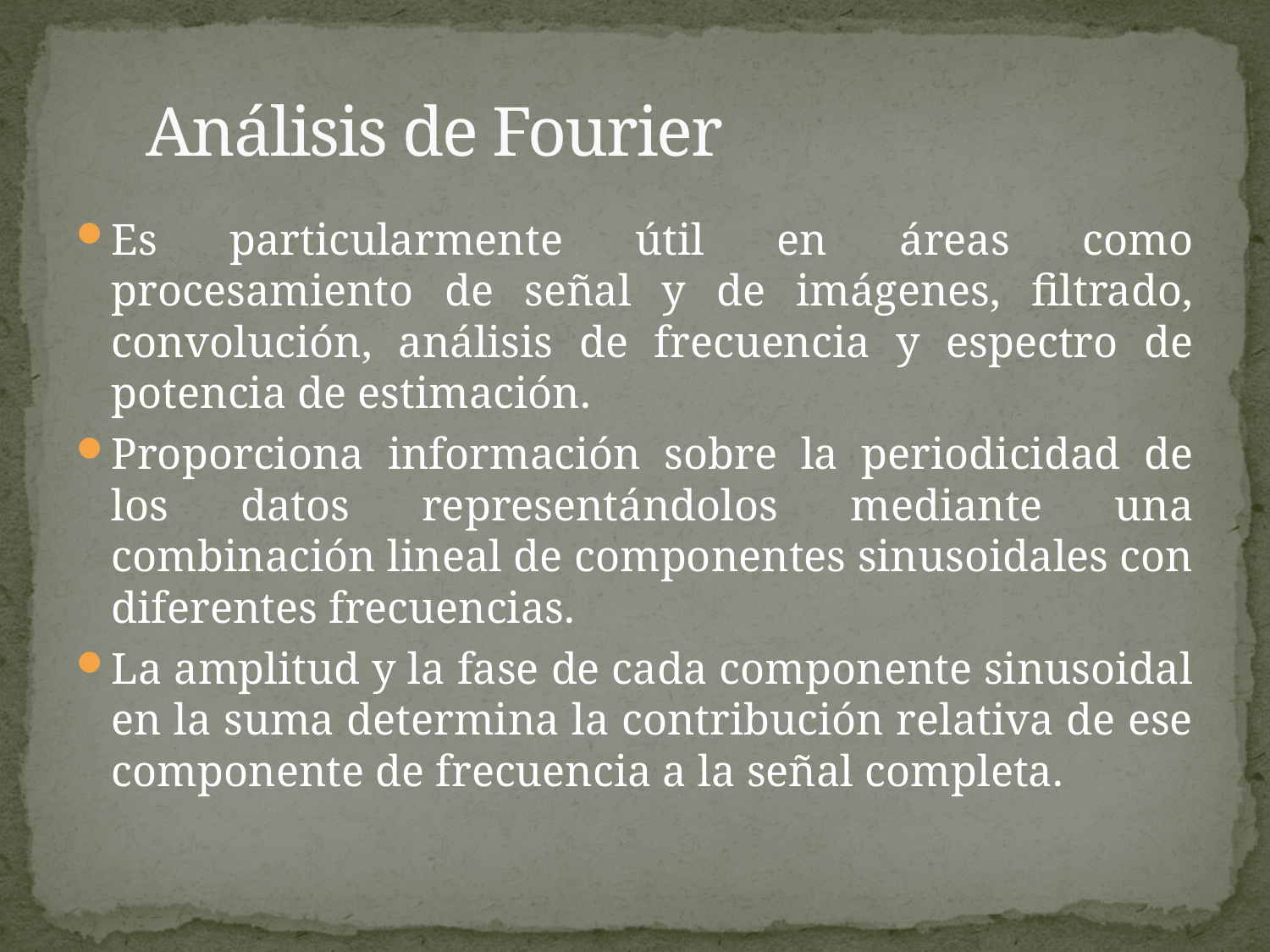

# Análisis de Fourier
Es particularmente útil en áreas como procesamiento de señal y de imágenes, filtrado, convolución, análisis de frecuencia y espectro de potencia de estimación.
Proporciona información sobre la periodicidad de los datos representándolos mediante una combinación lineal de componentes sinusoidales con diferentes frecuencias.
La amplitud y la fase de cada componente sinusoidal en la suma determina la contribución relativa de ese componente de frecuencia a la señal completa.